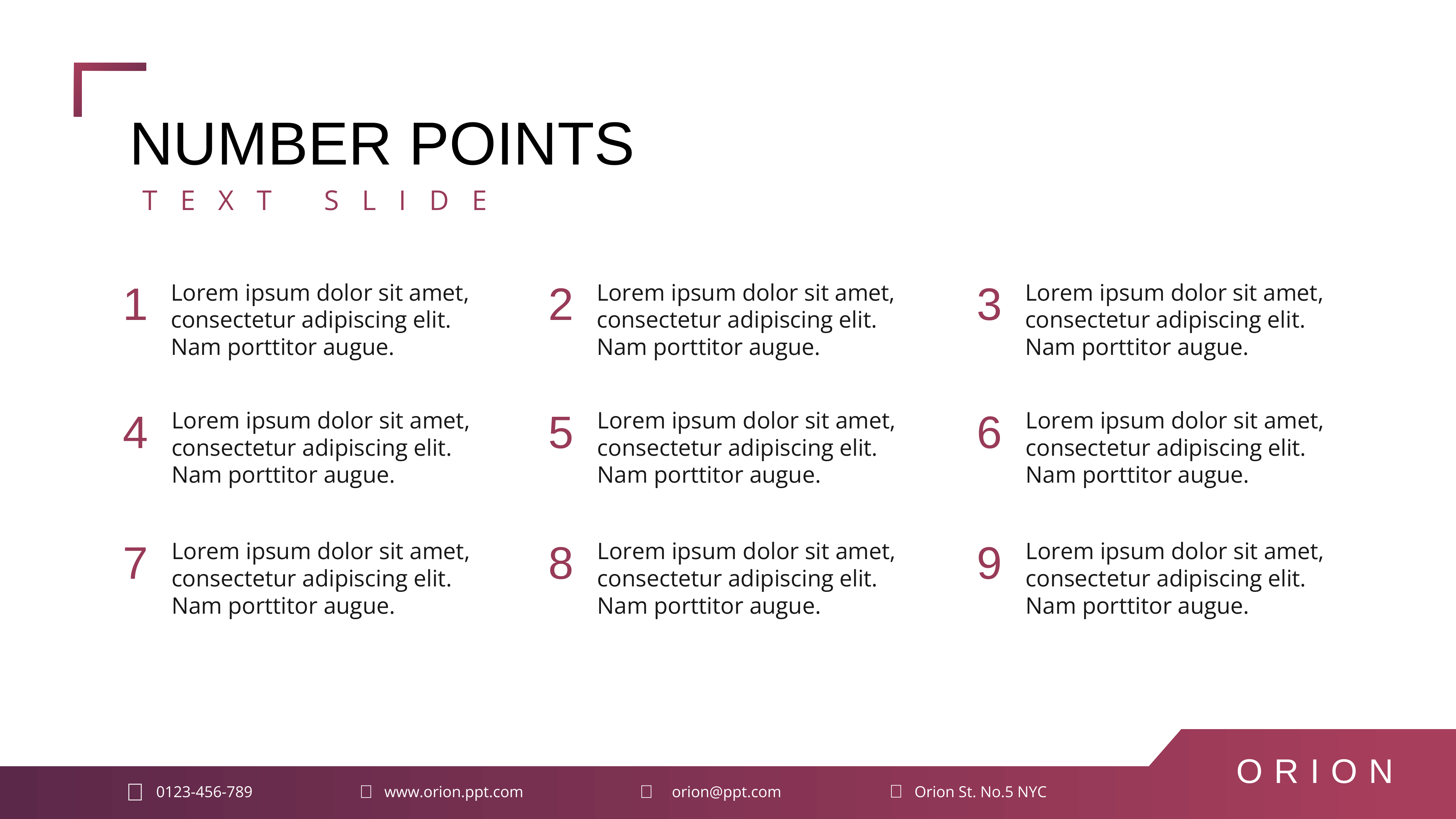

NUMBER POINTS
TEXT SLIDE
1
2
3
Lorem ipsum dolor sit amet, consectetur adipiscing elit. Nam porttitor augue.
Lorem ipsum dolor sit amet, consectetur adipiscing elit. Nam porttitor augue.
Lorem ipsum dolor sit amet, consectetur adipiscing elit. Nam porttitor augue.
4
5
6
Lorem ipsum dolor sit amet, consectetur adipiscing elit. Nam porttitor augue.
Lorem ipsum dolor sit amet, consectetur adipiscing elit. Nam porttitor augue.
Lorem ipsum dolor sit amet, consectetur adipiscing elit. Nam porttitor augue.
7
8
9
Lorem ipsum dolor sit amet, consectetur adipiscing elit. Nam porttitor augue.
Lorem ipsum dolor sit amet, consectetur adipiscing elit. Nam porttitor augue.
Lorem ipsum dolor sit amet, consectetur adipiscing elit. Nam porttitor augue.